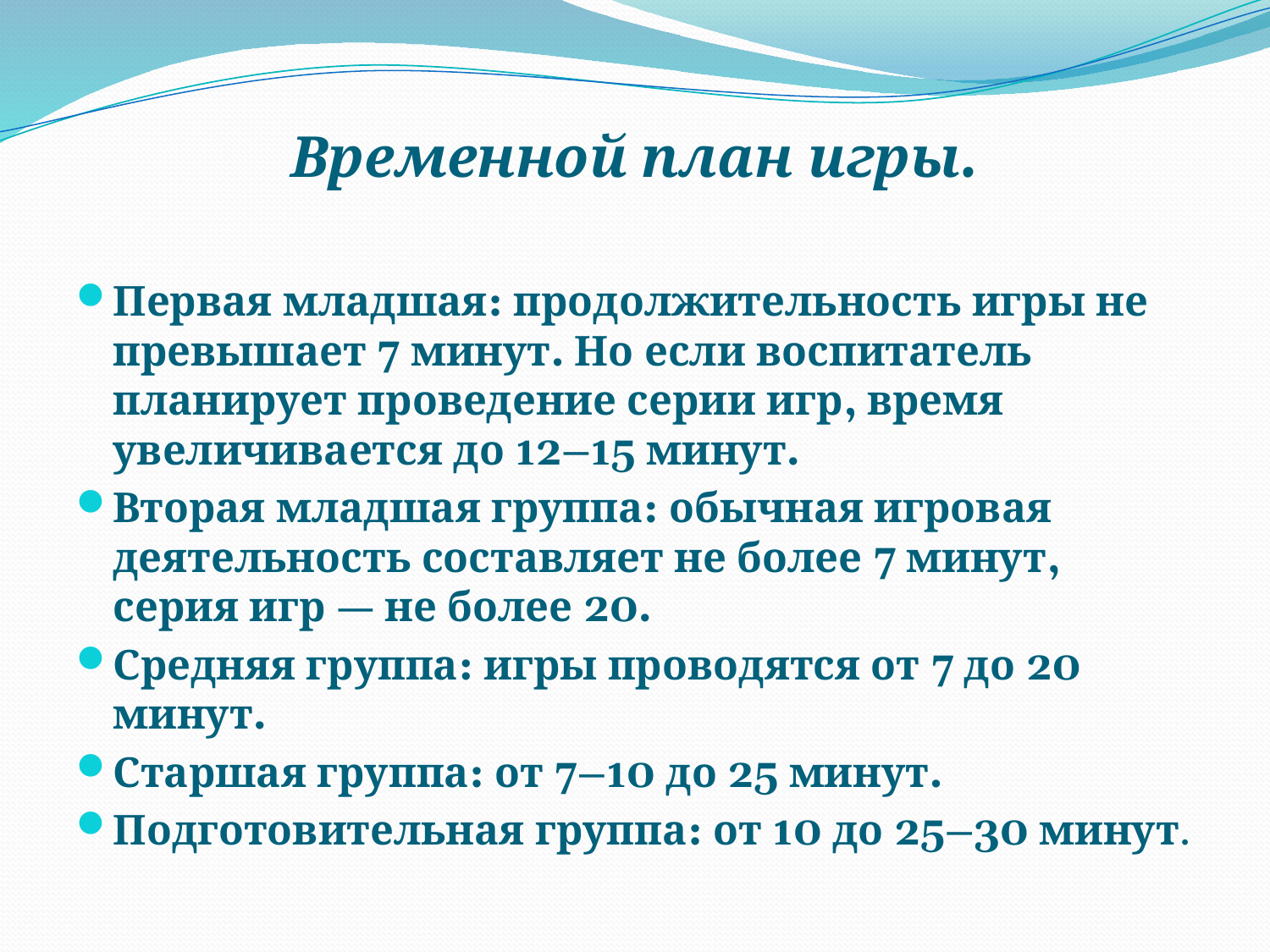

# Временной план игры.
Первая младшая: продолжительность игры не превышает 7 минут. Но если воспитатель планирует проведение серии игр, время увеличивается до 12–15 минут.
Вторая младшая группа: обычная игровая деятельность составляет не более 7 минут, серия игр — не более 20.
Средняя группа: игры проводятся от 7 до 20 минут.
Старшая группа: от 7–10 до 25 минут.
Подготовительная группа: от 10 до 25–30 минут.